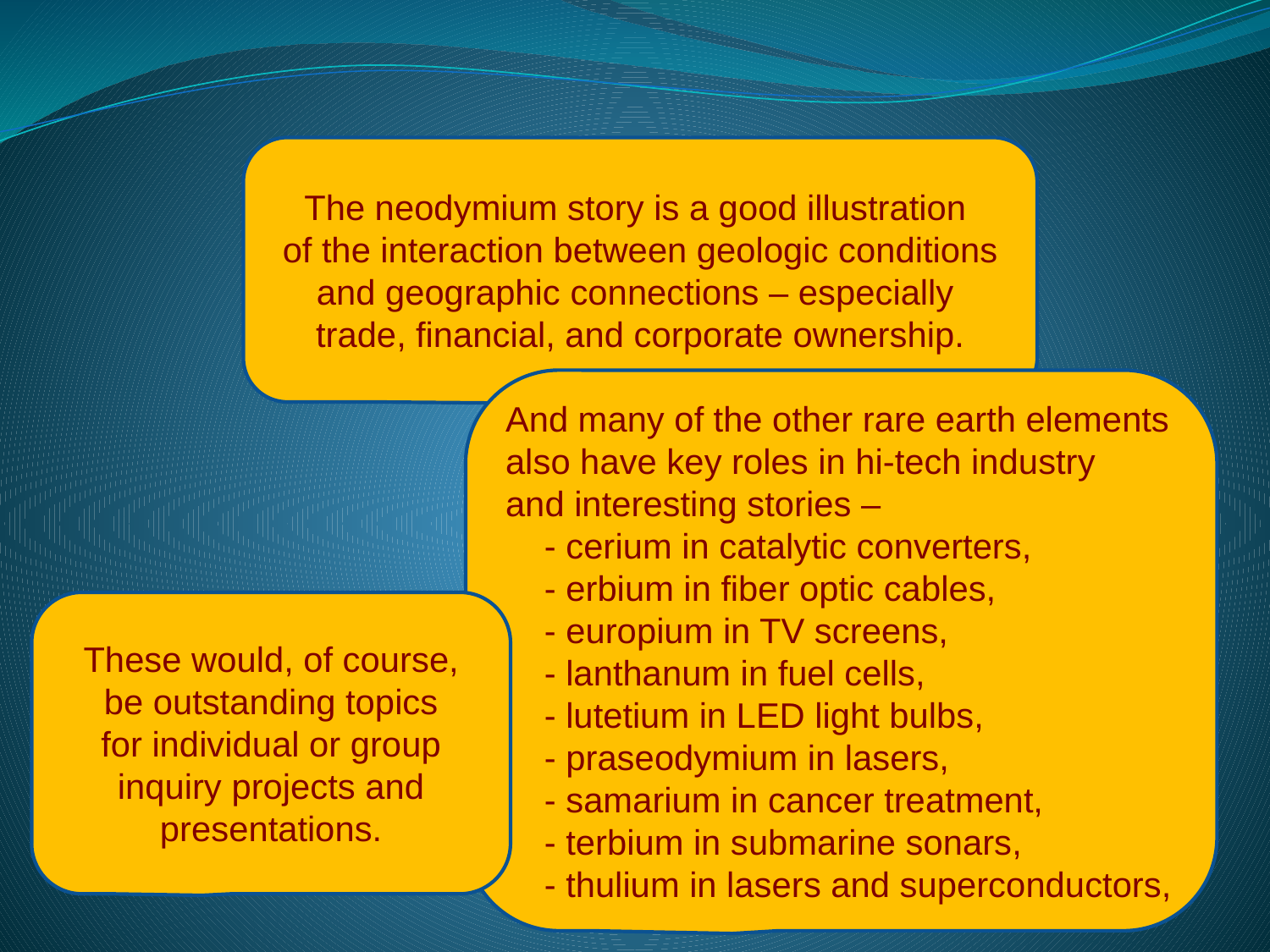

The neodymium story is a good illustration
of the interaction between geologic conditions and geographic connections – especially
trade, financial, and corporate ownership.

And many of the other rare earth elements also have key roles in hi-tech industry
and interesting stories –
    - cerium in catalytic converters,
    - erbium in fiber optic cables,
    - europium in TV screens,
    - lanthanum in fuel cells,
    - lutetium in LED light bulbs,
    - praseodymium in lasers,
    - samarium in cancer treatment,
    - terbium in submarine sonars,
    - thulium in lasers and superconductors,

These would, of course,
be outstanding topics
for individual or group
inquiry projects and
presentations.